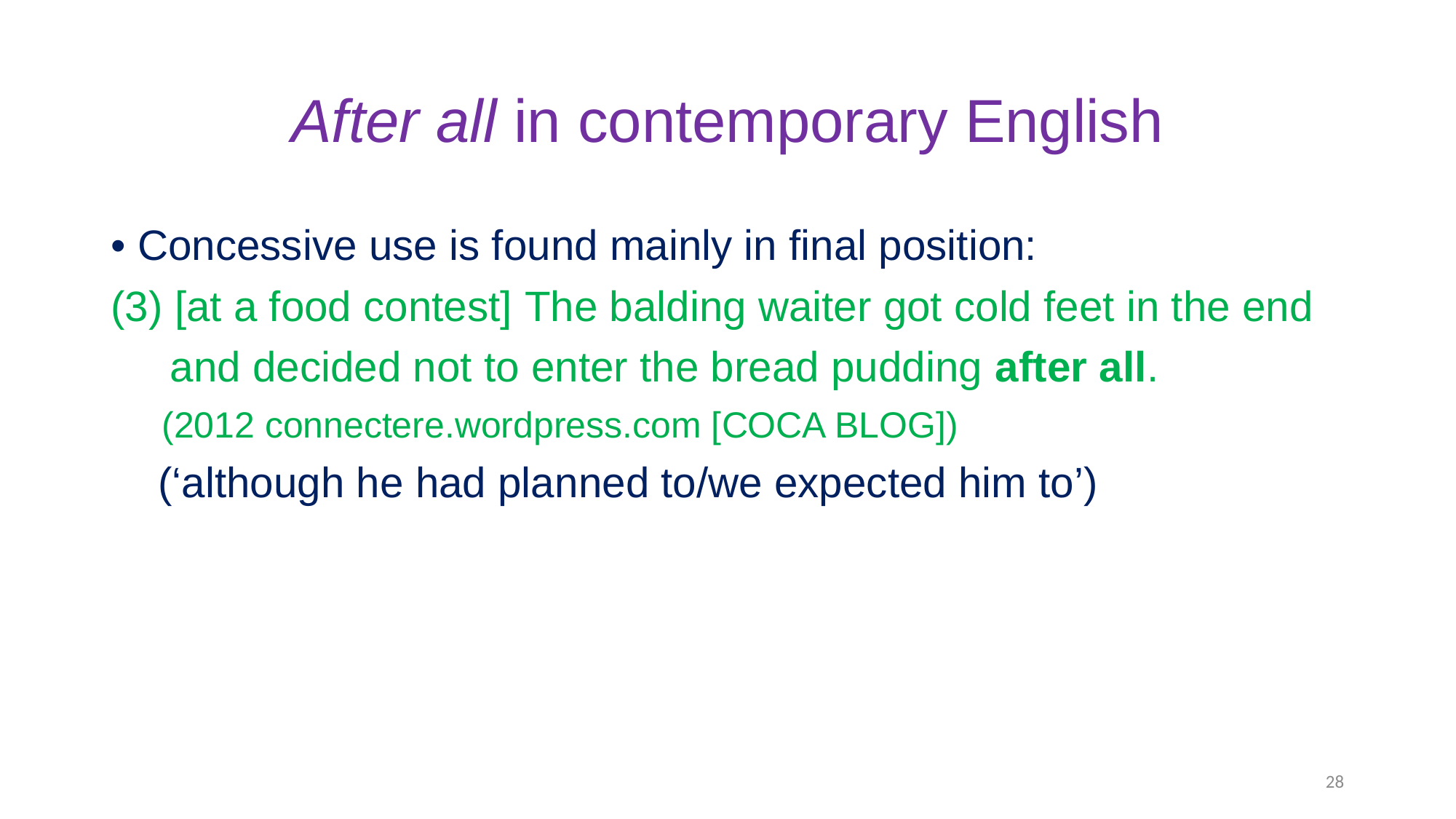

# After all in contemporary English
• Concessive use is found mainly in final position:
(3) [at a food contest] The balding waiter got cold feet in the end
     and decided not to enter the bread pudding after all.
     (2012 connectere.wordpress.com [COCA BLOG])
    (‘although he had planned to/we expected him to’)

28